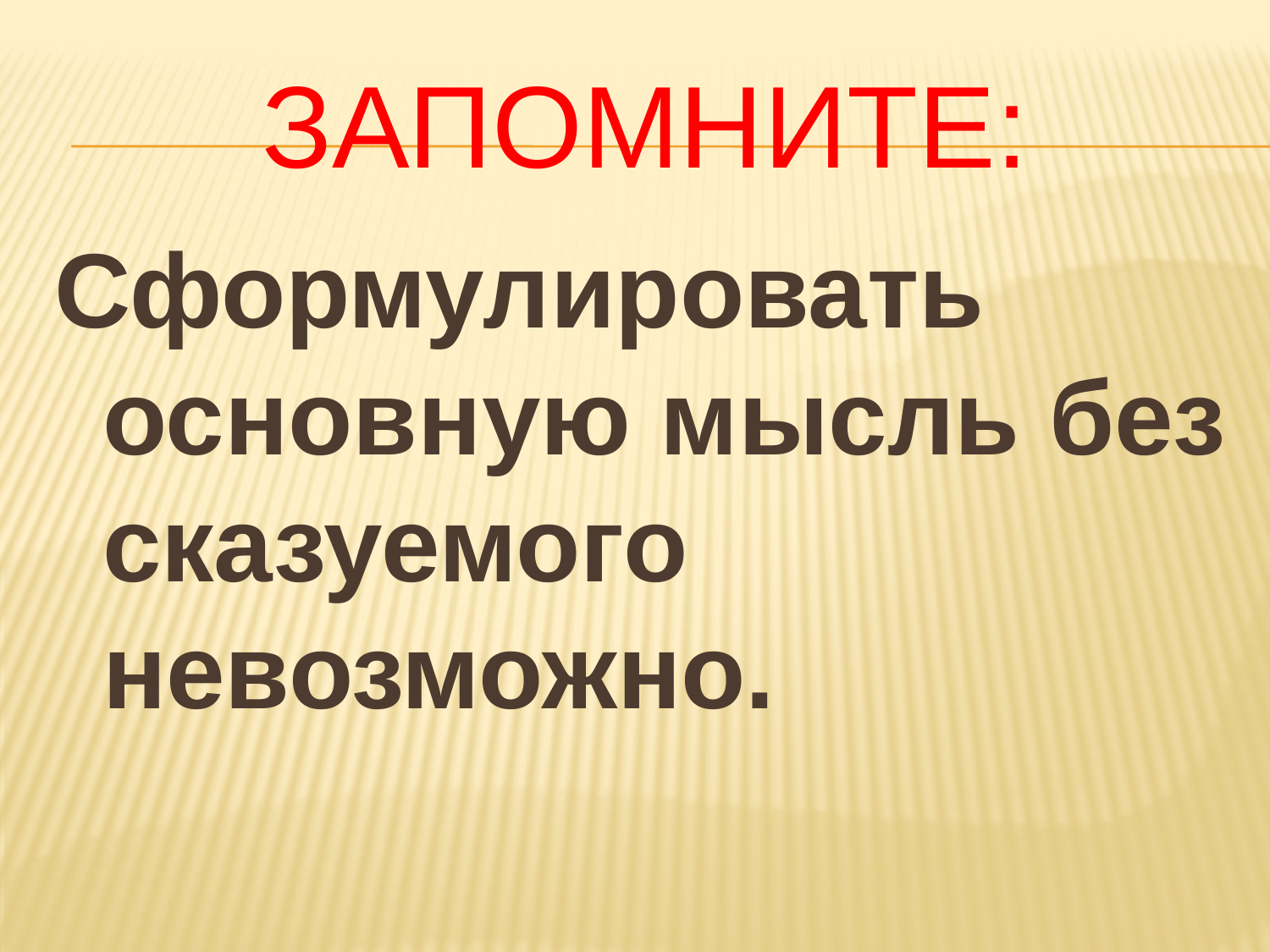

# Запомните:
Сформулировать основную мысль без сказуемого невозможно.